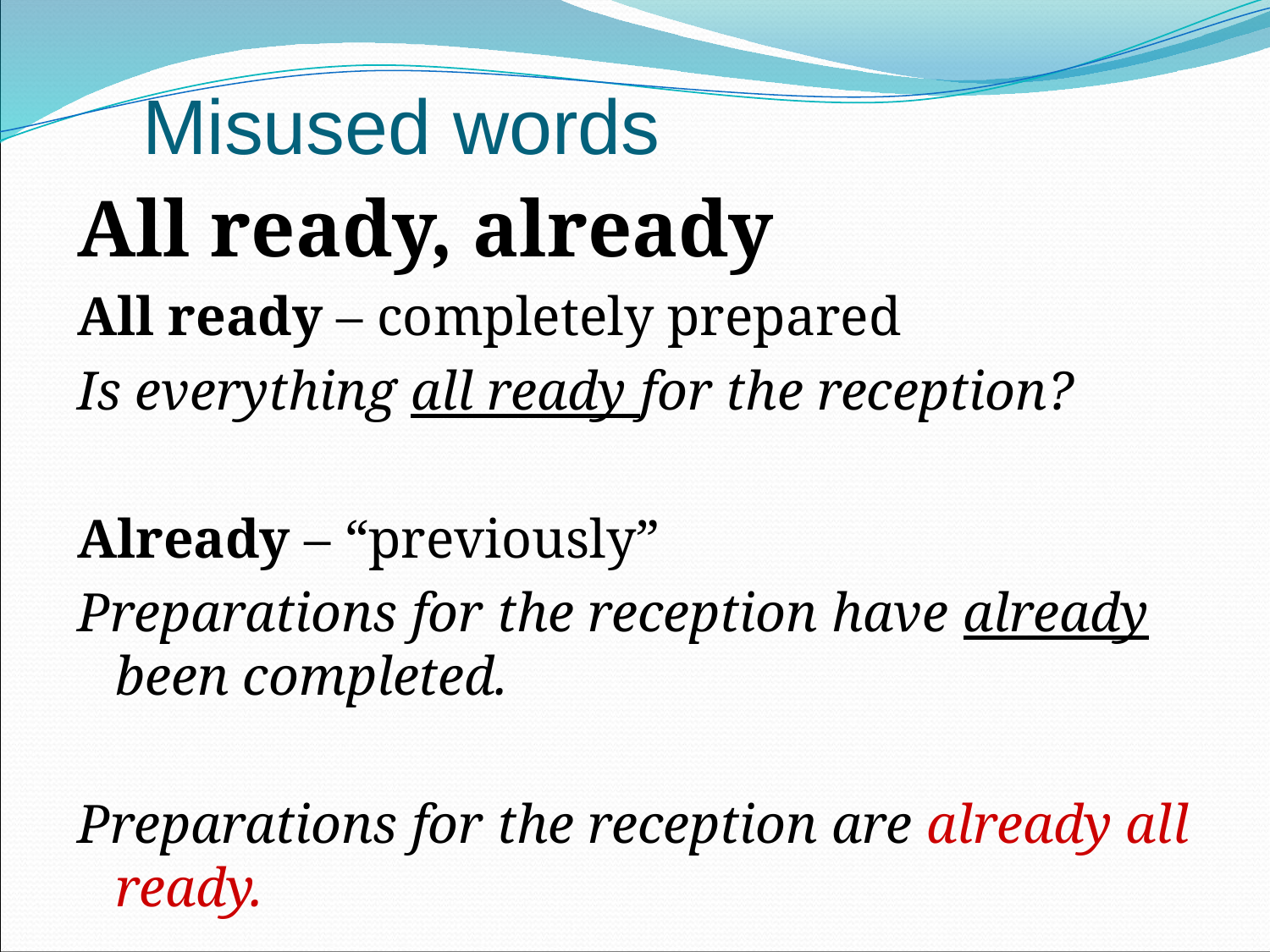

# Misused words
All ready, already
All ready – completely prepared
Is everything all ready for the reception?

Already – “previously”
Preparations for the reception have already been completed.

Preparations for the reception are already all ready.